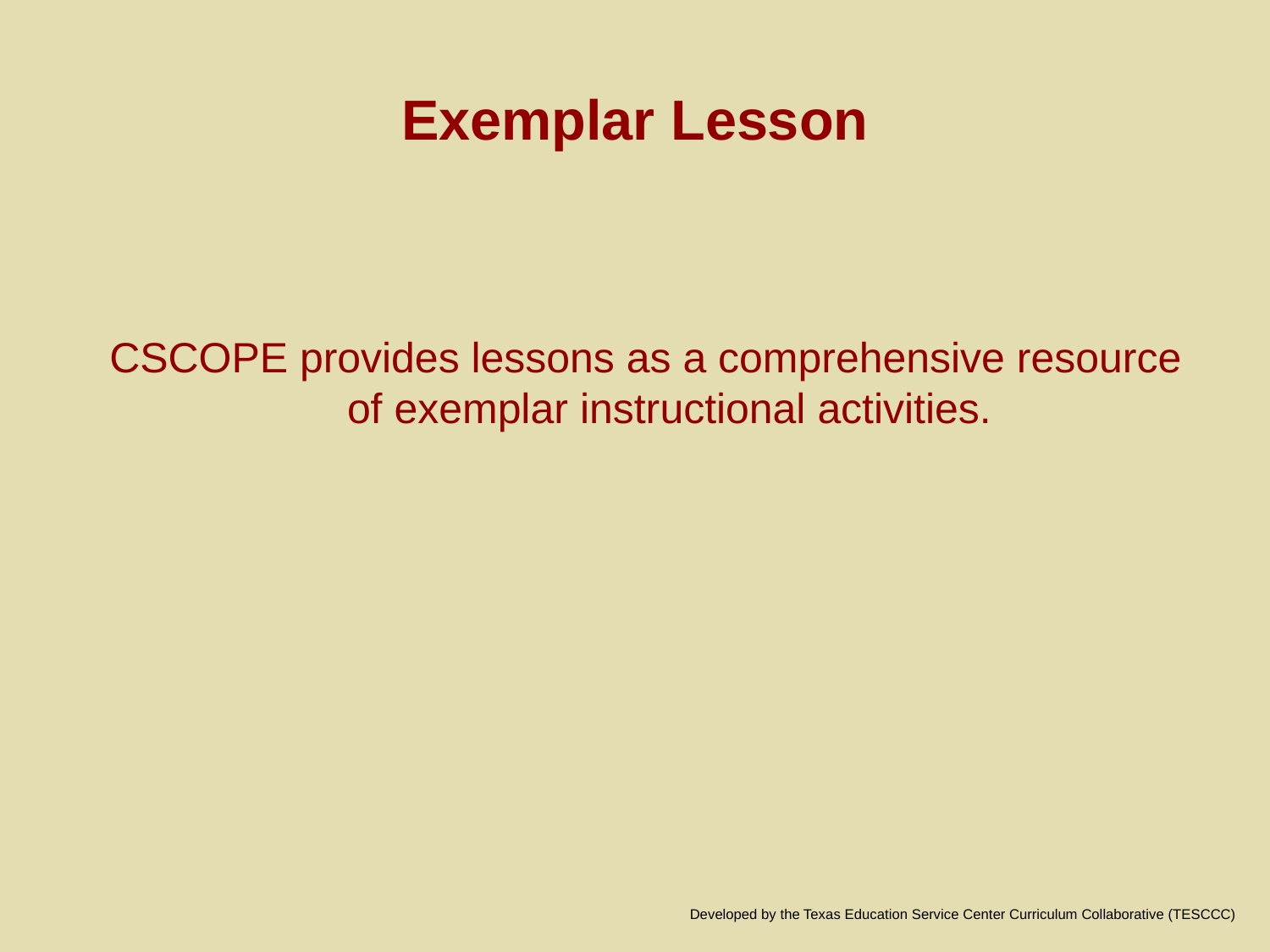

# Exemplar Lesson

CSCOPE provides lessons as a comprehensive resource of exemplar instructional activities.